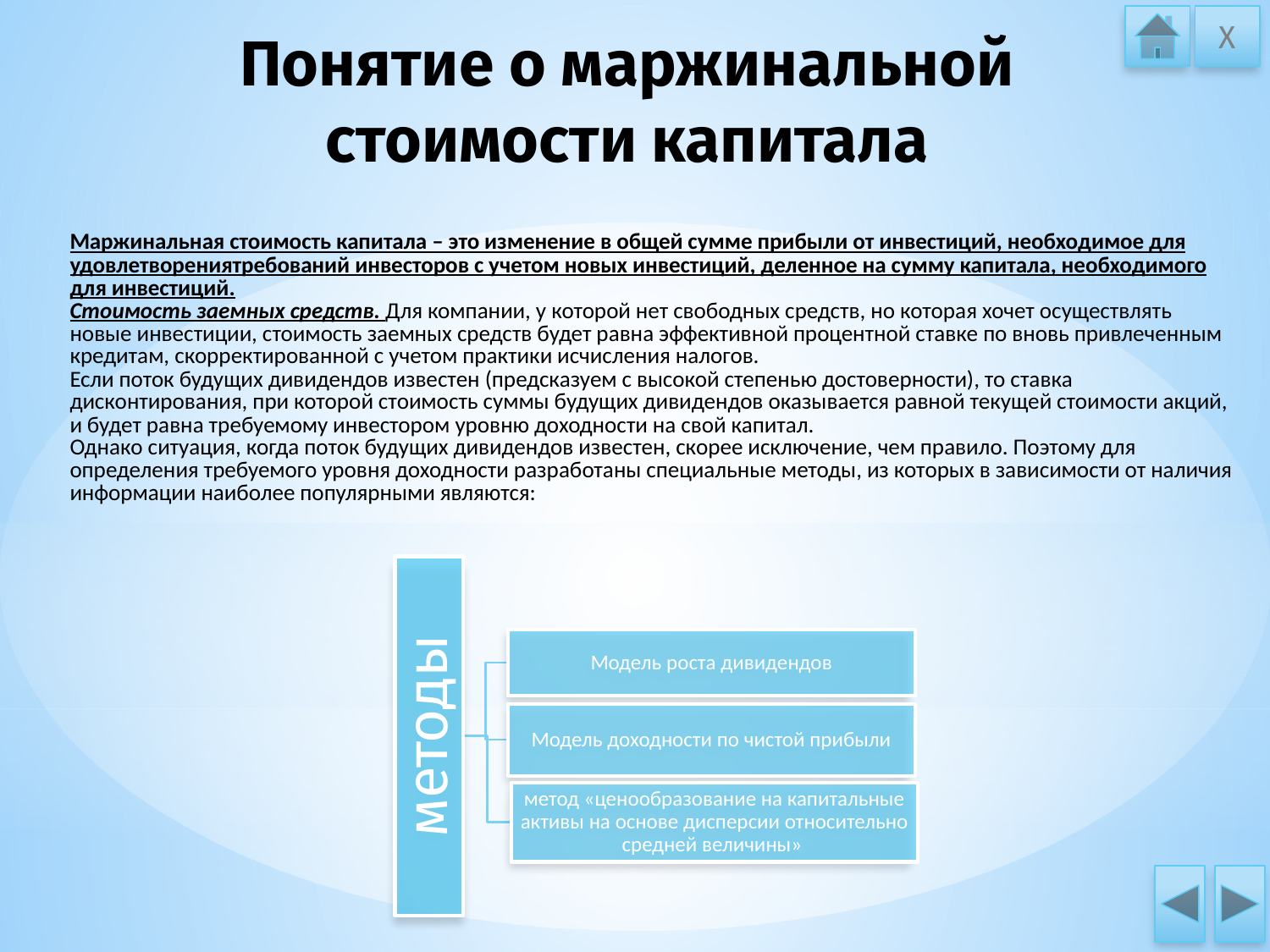

Х

# Понятие о маржинальной стоимости капитала
| Маржинальная стоимость капитала – это изменение в общей сумме прибыли от инвестиций, необходимое для удовлетворениятребований инвесторов с учетом новых инвестиций, деленное на сумму капитала, необходимого для инвестиций. Стоимость заемных средств. Для компании, у которой нет свободных средств, но которая хочет осуществлять новые инвес­тиции, стоимость заемных средств будет равна эффективной про­центной ставке по вновь привлеченным кредитам, скорректиро­ванной с учетом практики исчисления налогов. Если поток будущих дивидендов известен (предсказуем с вы­сокой степенью достоверности), то ставка дисконтирования, при которой стоимость суммы будущих дивидендов оказывается рав­ной текущей стоимости акций, и будет равна требуемому инвес­тором уровню доходности на свой капитал. Однако ситуация, когда поток будущих дивидендов известен, скорее исключение, чем правило. Поэтому для определения тре­буемого уровня доходности разработаны специальные методы, из которых в зависимости от наличия информации наиболее попу­лярными являются: |
| --- |

методы
Модель роста дивидендов
Модель доходности по чистой прибыли
метод «ценообразование на капитальные активы на основе дисперсии относительно средней величины»